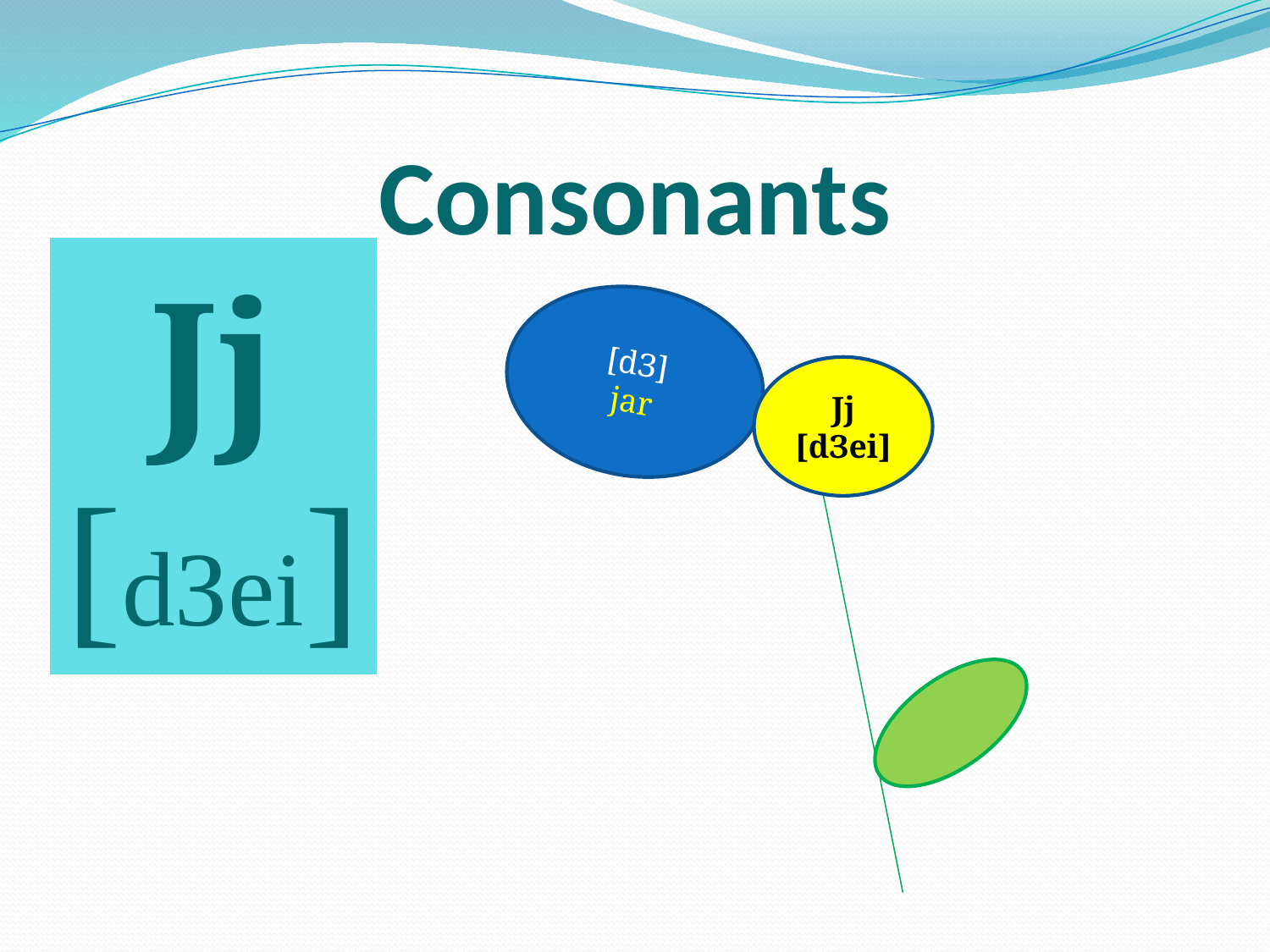

# Consonants
| Jj [dЗei] |
| --- |
[dЗ]
jar
Jj
[dЗei]